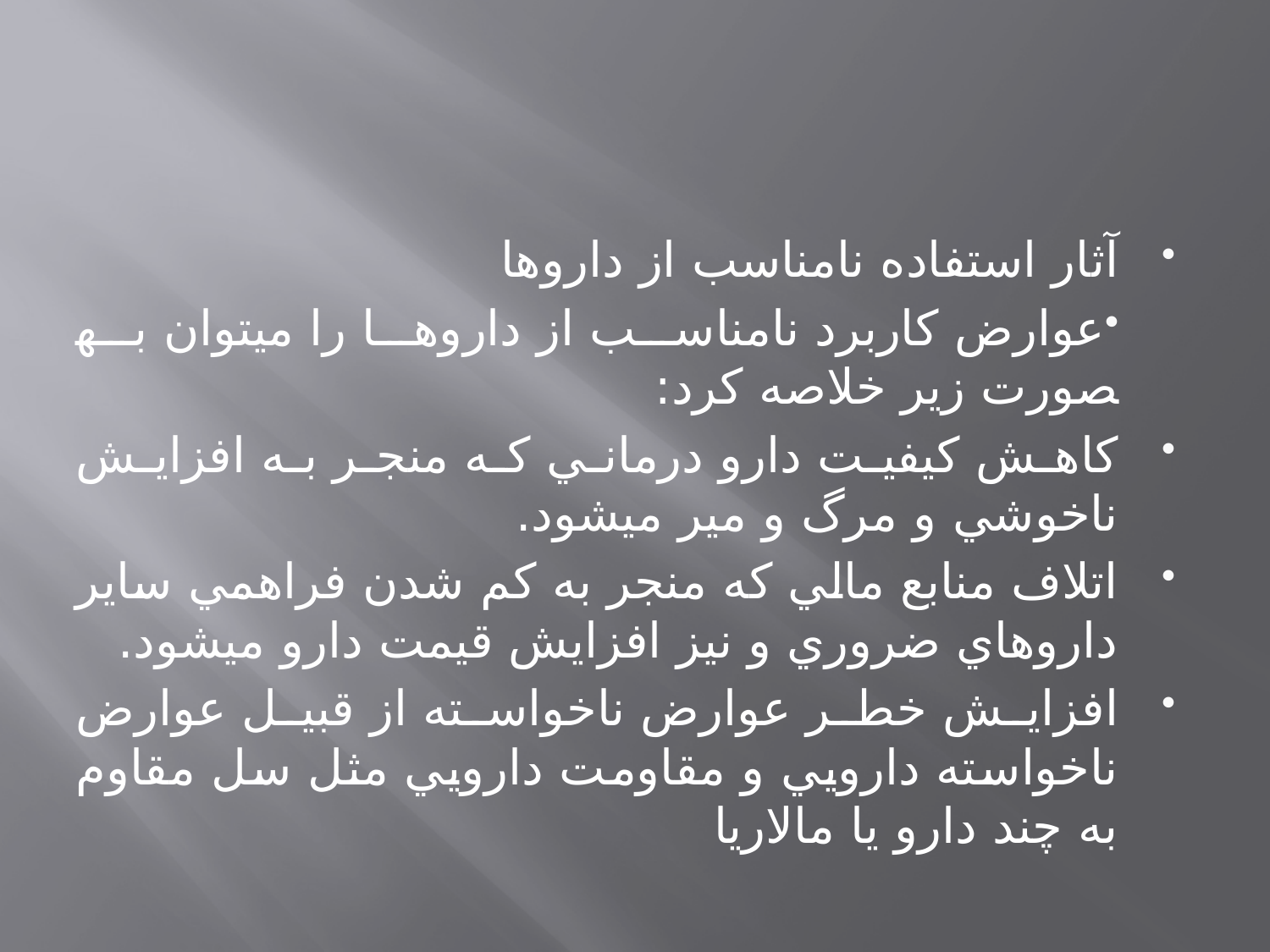

#
آثار استفاده نامناسب از داروها
عوارض كاربرد نامناسب از داروها را مي­توان به­صورت زير خلاصه كرد:
كاهش كيفيت دارو درماني كه منجر به افزايش ناخوشي و مرگ و مير مي­شود.
اتلاف منابع مالي كه منجر به كم شدن فراهمي ساير داروهاي ضروري و نيز افزايش قيمت دارو مي­شود.
افزايش خطر عوارض ناخواسته از قبيل عوارض ناخواسته دارويي و مقاومت دارويي مثل سل مقاوم به چند دارو يا مالاريا